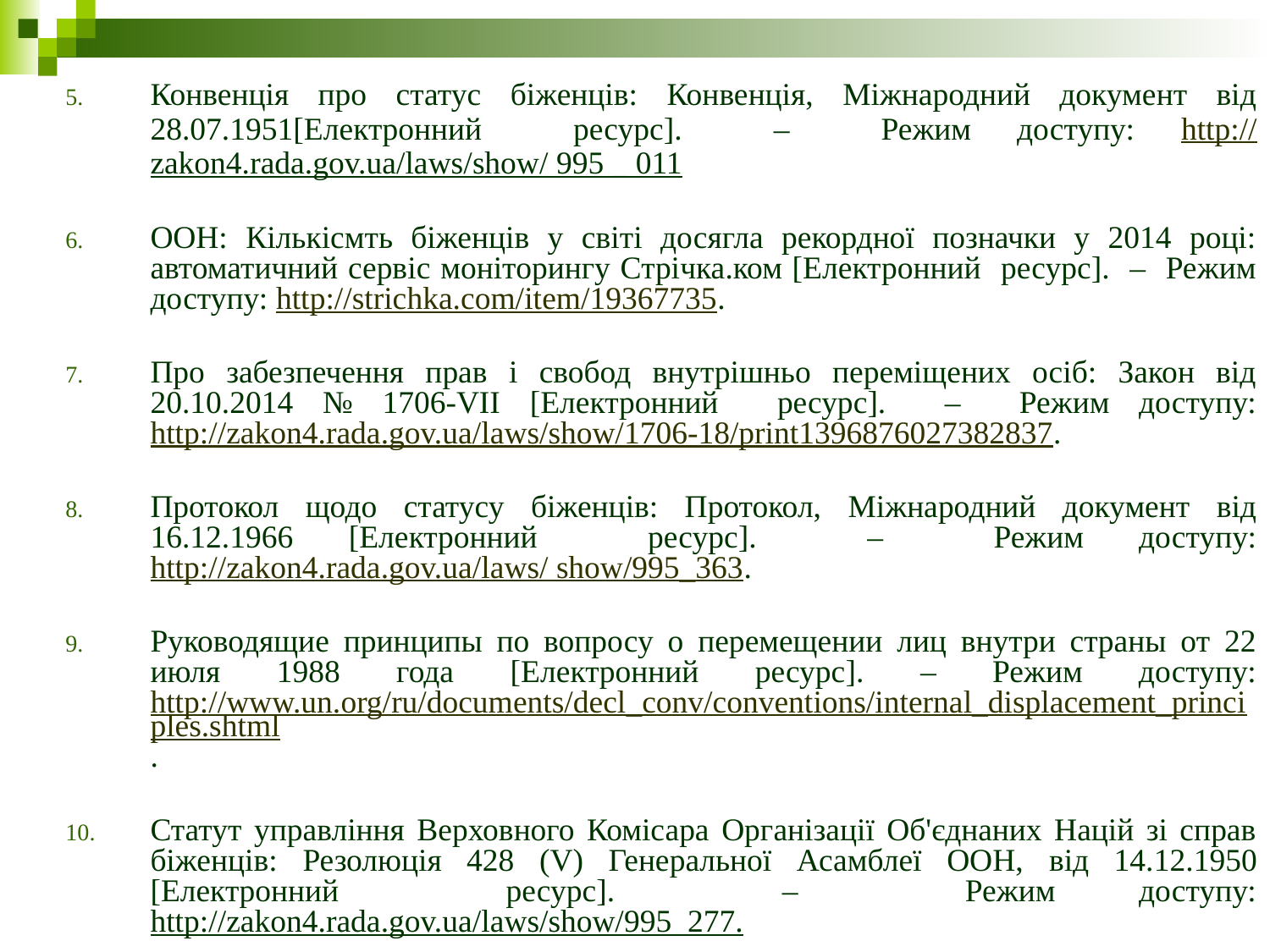

Конвенція про статус біженців: Конвенція, Міжнародний документ від 28.07.1951[Електронний  ресурс].  –  Режим доступу: http://zakon4.rada.gov.ua/laws/show/ 995 _ 011

ООН: Кількісмть біженців у світі досягла рекордної позначки у 2014 році: автоматичний сервіс моніторингу Стрічка.ком [Електронний  ресурс].  –  Режим доступу: http://strichka.com/item/19367735.

Про забезпечення прав і свобод внутрішньо переміщених осіб: Закон від 20.10.2014 № 1706-VII [Електронний  ресурс].  –  Режим доступу: http://zakon4.rada.gov.ua/laws/show/1706-18/print1396876027382837.

Протокол щодо статусу біженців: Протокол, Міжнародний документ від 16.12.1966 [Електронний  ресурс].  –  Режим доступу: http://zakon4.rada.gov.ua/laws/ show/995_363.

Руководящие принципы по вопросу о перемещении лиц внутри страны от 22 июля 1988 года [Електронний ресурс]. – Режим доступу: http://www.un.org/ru/documents/decl_conv/conventions/internal_displacement_principles.shtml.

Статут управління Верховного Комісара Організації Об'єднаних Націй зі справ біженців: Резолюція 428 (V) Генеральної Асамблеї ООН, від 14.12.1950 [Електронний  ресурс].  –  Режим доступу: http://zakon4.rada.gov.ua/laws/show/995_277.